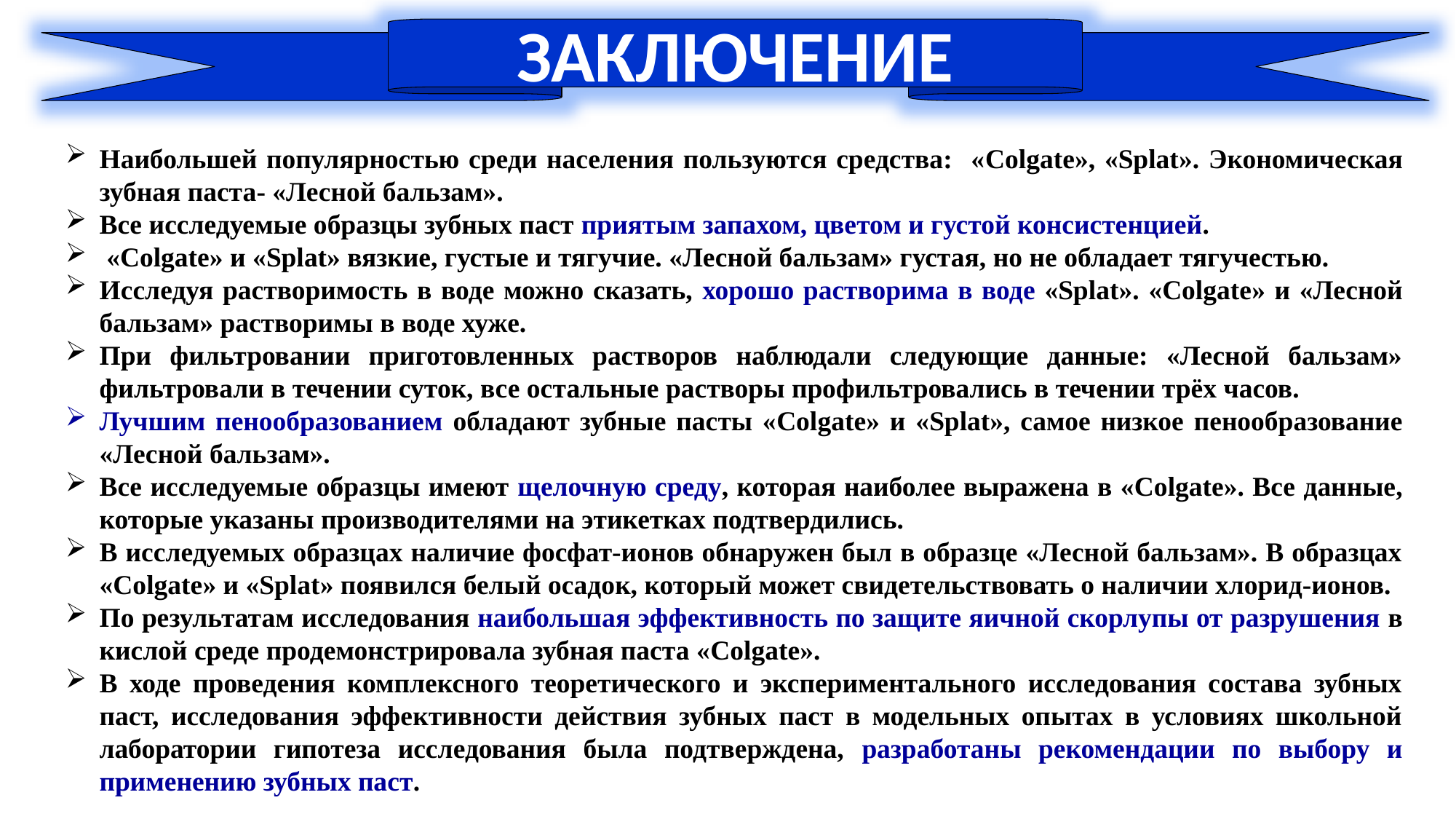

ЗАКЛЮЧЕНИЕ
Наибольшей популярностью среди населения пользуются средства:  «Colgate», «Splat». Экономическая зубная паста- «Лесной бальзам».
Все исследуемые образцы зубных паст приятым запахом, цветом и густой консистенцией.
 «Colgate» и «Splat» вязкие, густые и тягучие. «Лесной бальзам» густая, но не обладает тягучестью.
Исследуя растворимость в воде можно сказать, хорошо растворима в воде «Splat». «Colgate» и «Лесной бальзам» растворимы в воде хуже.
При фильтровании приготовленных растворов наблюдали следующие данные: «Лесной бальзам» фильтровали в течении суток, все остальные растворы профильтровались в течении трёх часов.
Лучшим пенообразованием обладают зубные пасты «Colgate» и «Splat», самое низкое пенообразование «Лесной бальзам».
Все исследуемые образцы имеют щелочную среду, которая наиболее выражена в «Colgate». Все данные, которые указаны производителями на этикетках подтвердились.
В исследуемых образцах наличие фосфат-ионов обнаружен был в образце «Лесной бальзам». В образцах «Colgate» и «Splat» появился белый осадок, который может свидетельствовать о наличии хлорид-ионов.
По результатам исследования наибольшая эффективность по защите яичной скорлупы от разрушения в кислой среде продемонстрировала зубная паста «Colgate».
В ходе проведения комплексного теоретического и экспериментального исследования состава зубных паст, исследования эффективности действия зубных паст в модельных опытах в условиях школьной лаборатории гипотеза исследования была подтверждена, разработаны рекомендации по выбору и применению зубных паст.